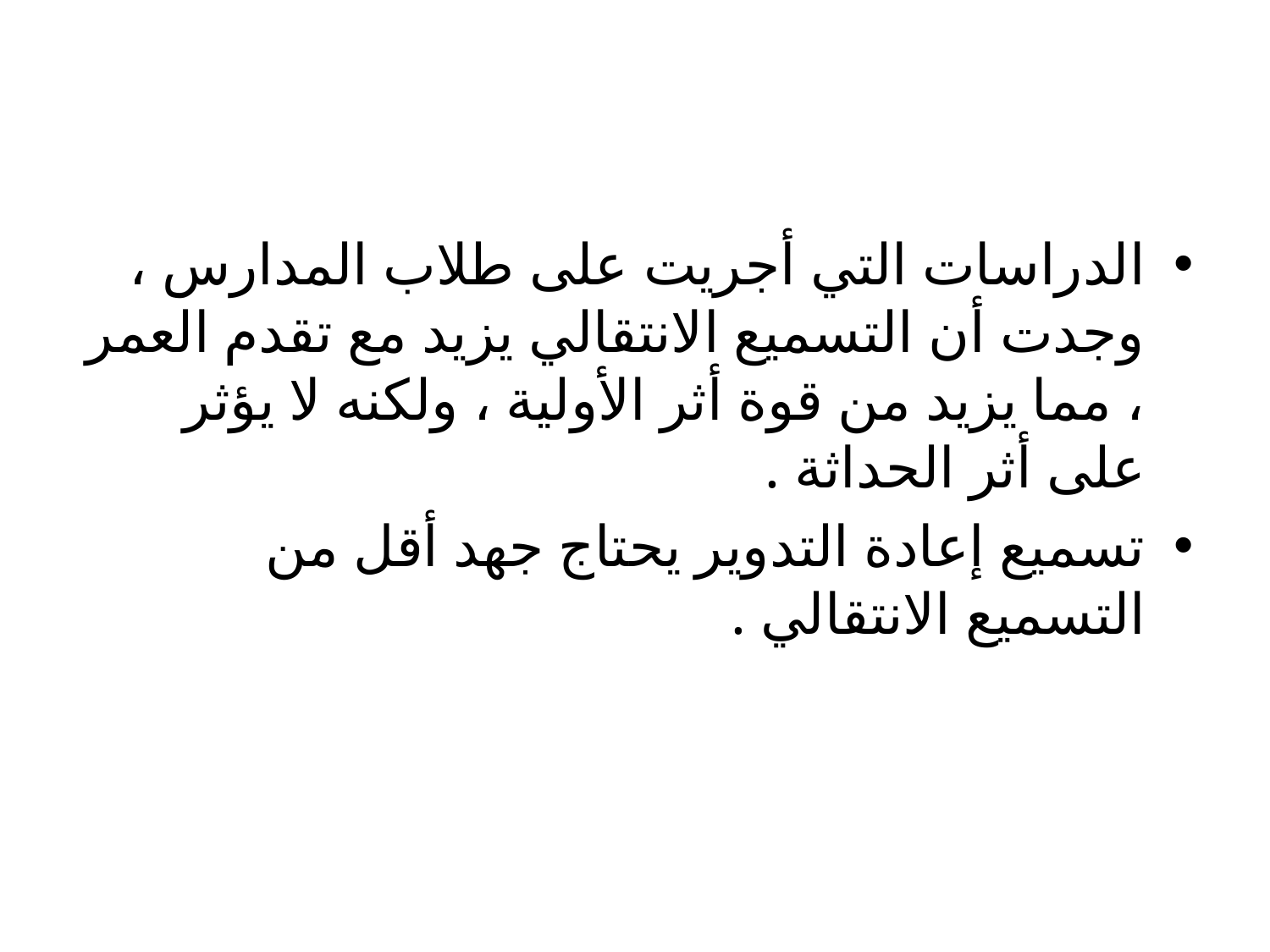

#
الدراسات التي أجريت على طلاب المدارس ، وجدت أن التسميع الانتقالي يزيد مع تقدم العمر ، مما يزيد من قوة أثر الأولية ، ولكنه لا يؤثر على أثر الحداثة .
تسميع إعادة التدوير يحتاج جهد أقل من التسميع الانتقالي .